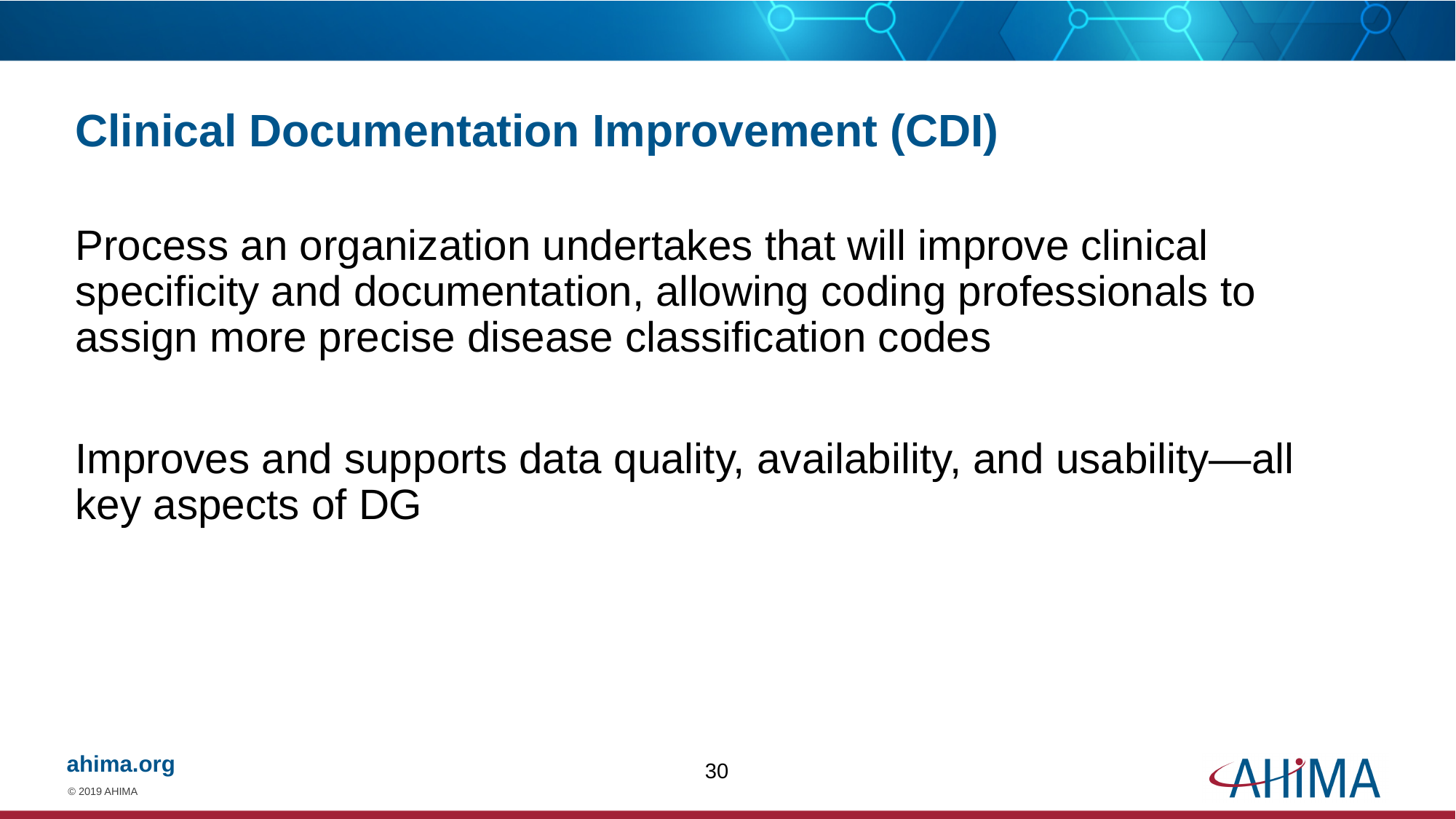

# Clinical Documentation Improvement (CDI)
Process an organization undertakes that will improve clinical specificity and documentation, allowing coding professionals to assign more precise disease classification codes

Improves and supports data quality, availability, and usability—all key aspects of DG